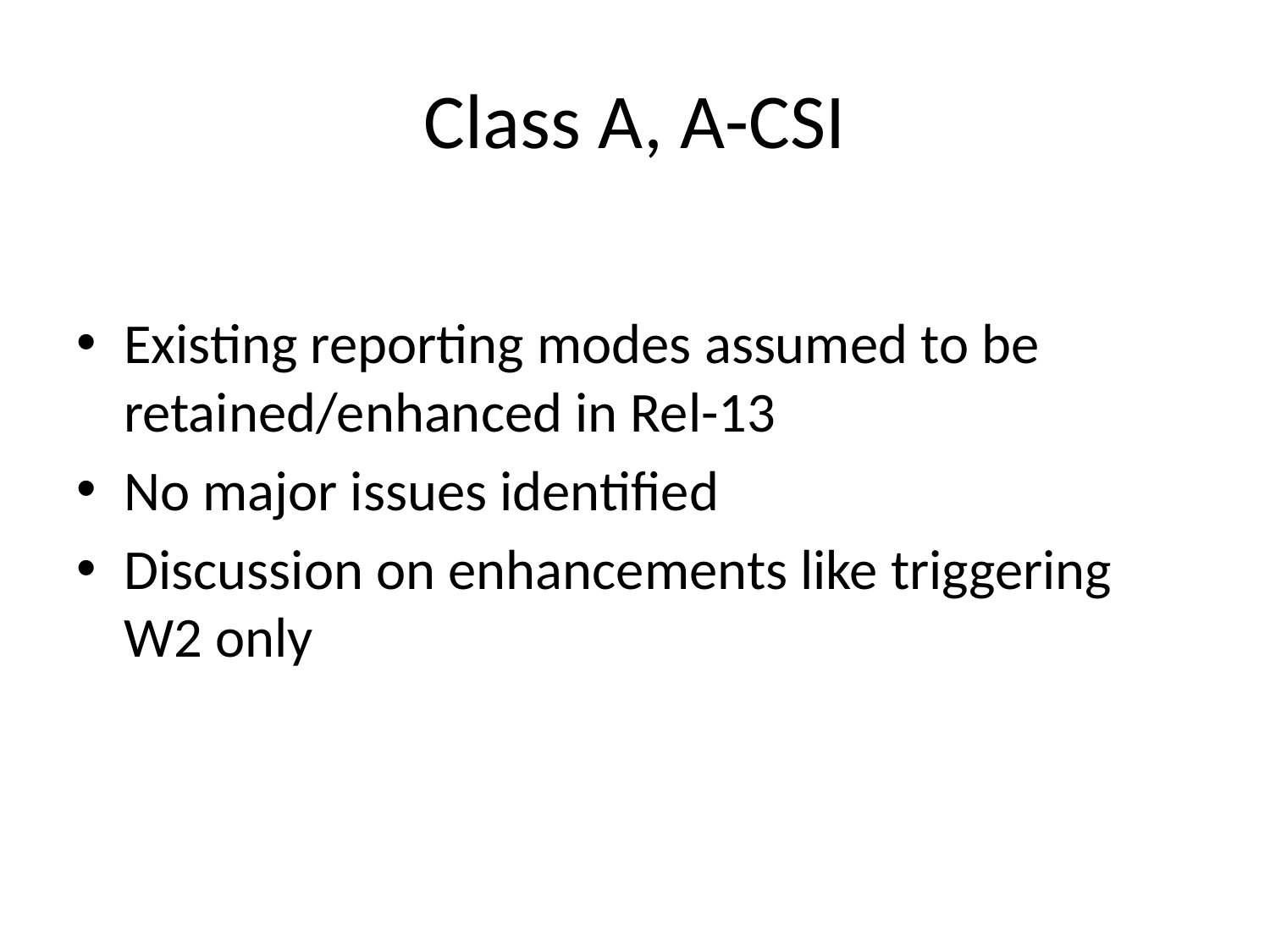

# Class A, A-CSI

Existing reporting modes assumed to be retained/enhanced in Rel-13
No major issues identified
Discussion on enhancements like triggering W2 only